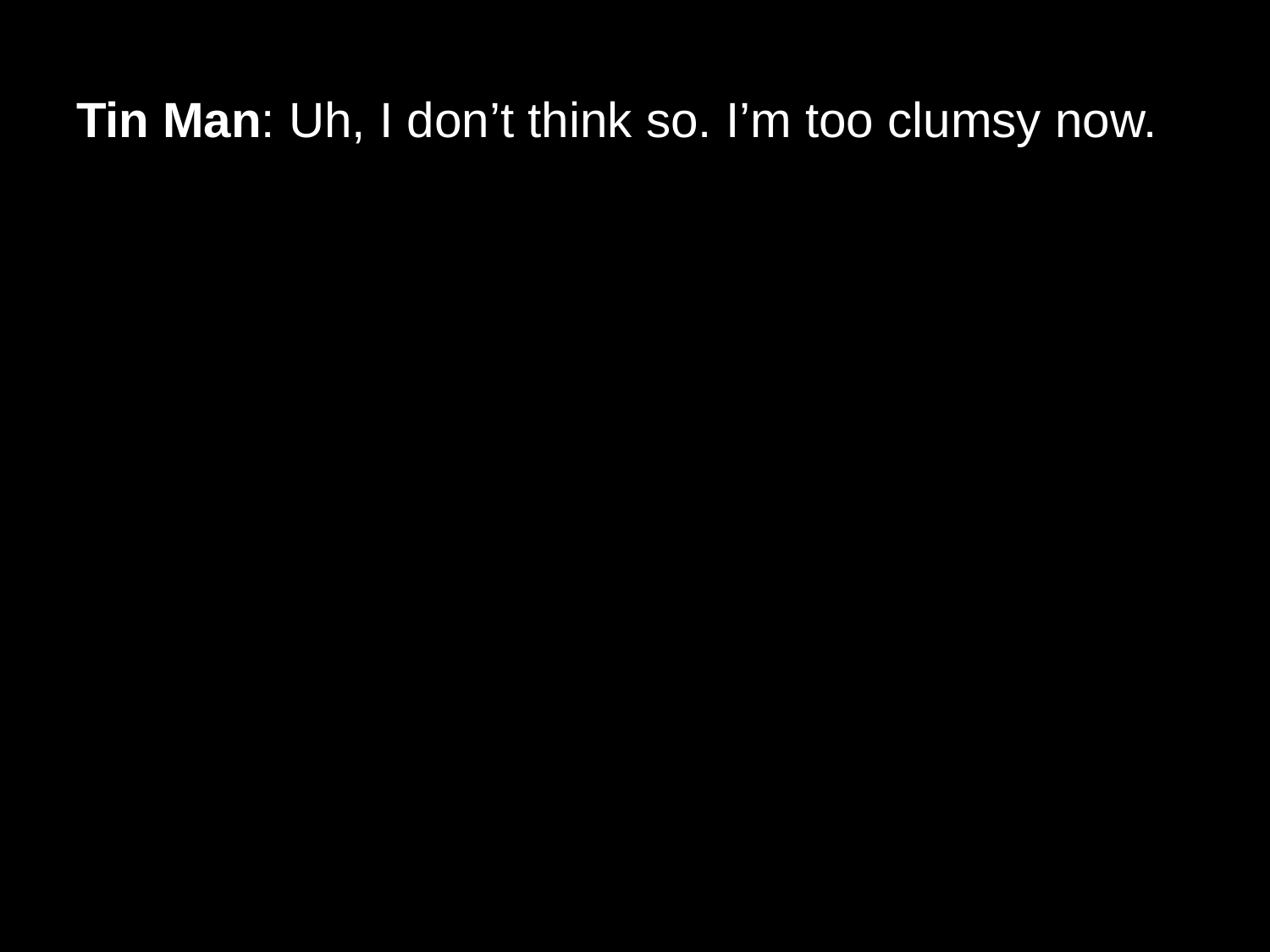

# Tin Man: Uh, I don’t think so. I’m too clumsy now.